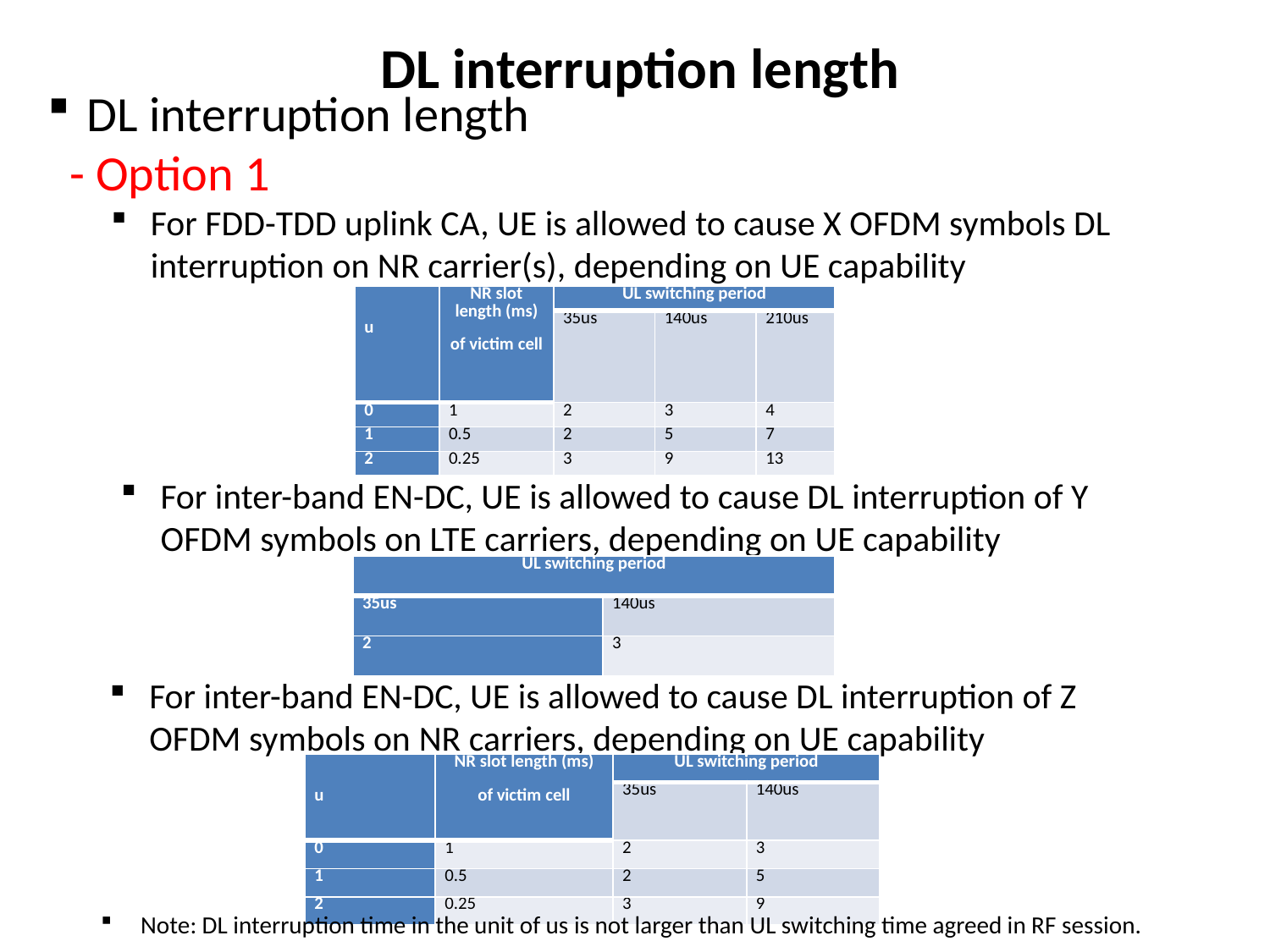

# DL interruption length
DL interruption length
  - Option 1
For FDD-TDD uplink CA, UE is allowed to cause X OFDM symbols DL interruption on NR carrier(s), depending on UE capability

| u | NR slot length (ms) of victim cell | UL switching period |  |  |
| --- | --- | --- | --- | --- |
|  |  | 35us | 140us | 210us |
| 0 | 1 | 2 | 3 | 4 |
| 1 | 0.5 | 2 | 5 | 7 |
| 2 | 0.25 | 3 | 9 | 13 |
For inter-band EN-DC, UE is allowed to cause DL interruption of Y OFDM symbols on LTE carriers, depending on UE capability
| UL switching period |  |
| --- | --- |
| 35us | 140us |
| 2 | 3 |
For inter-band EN-DC, UE is allowed to cause DL interruption of Z OFDM symbols on NR carriers, depending on UE capability
| u | NR slot length (ms) of victim cell | UL switching period |  |
| --- | --- | --- | --- |
|  |  | 35us | 140us |
| 0 | 1 | 2 | 3 |
| 1 | 0.5 | 2 | 5 |
| 2 | 0.25 | 3 | 9 |
Note: DL interruption time in the unit of us is not larger than UL switching time agreed in RF session.